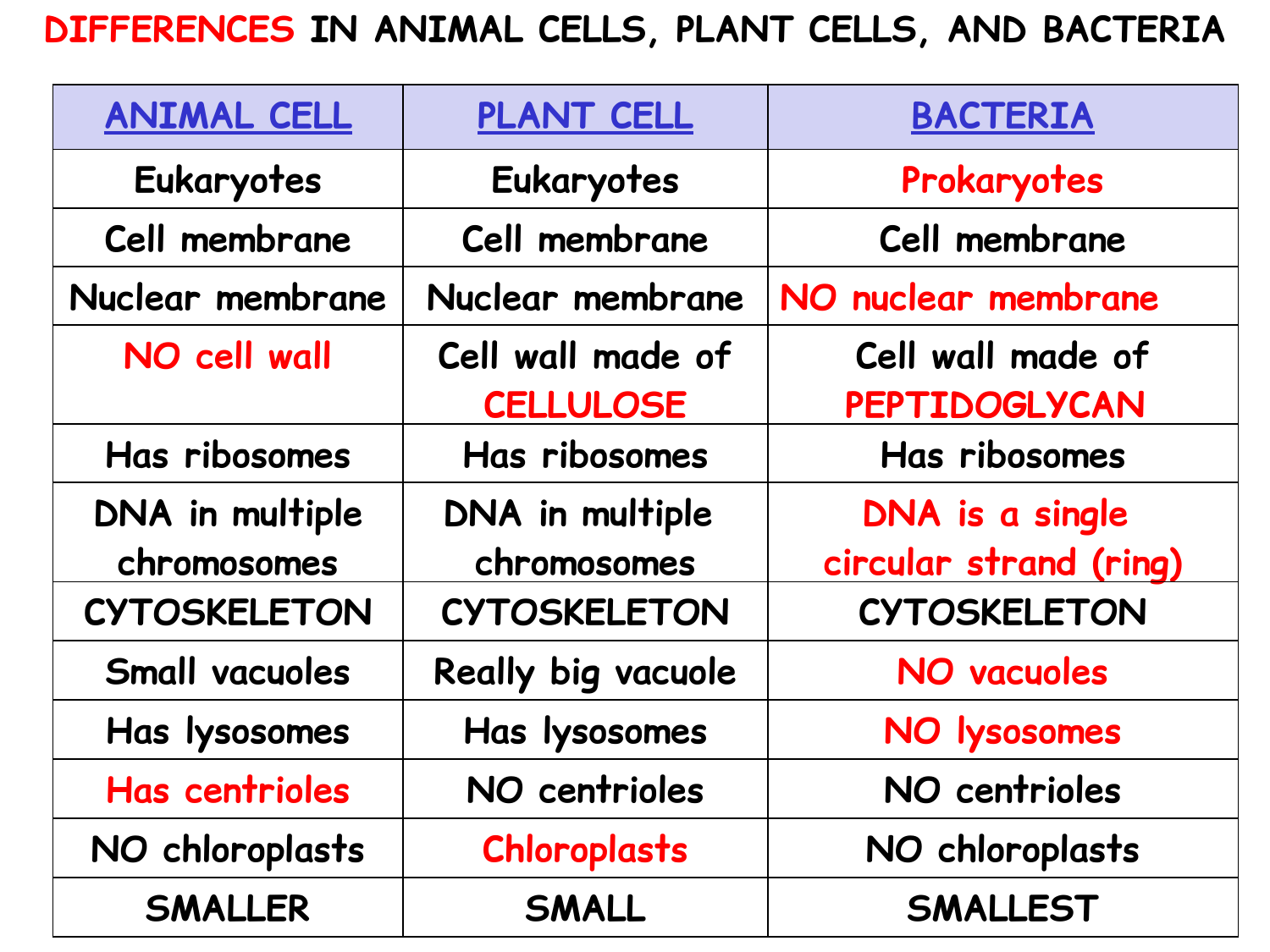

DIFFERENCES IN ANIMAL CELLS, PLANT CELLS, AND BACTERIA
| ANIMAL CELL | PLANT CELL | BACTERIA |
| --- | --- | --- |
| Eukaryotes | Eukaryotes | Prokaryotes |
| Cell membrane | Cell membrane | Cell membrane |
| Nuclear membrane | Nuclear membrane | NO nuclear membrane |
| NO cell wall | Cell wall made of CELLULOSE | Cell wall made of PEPTIDOGLYCAN |
| Has ribosomes | Has ribosomes | Has ribosomes |
| DNA in multiple chromosomes | DNA in multiple chromosomes | DNA is a single circular strand (ring) |
| CYTOSKELETON | CYTOSKELETON | CYTOSKELETON |
| Small vacuoles | Really big vacuole | NO vacuoles |
| Has lysosomes | Has lysosomes | NO lysosomes |
| Has centrioles | NO centrioles | NO centrioles |
| NO chloroplasts | Chloroplasts | NO chloroplasts |
| SMALLER | SMALL | SMALLEST |